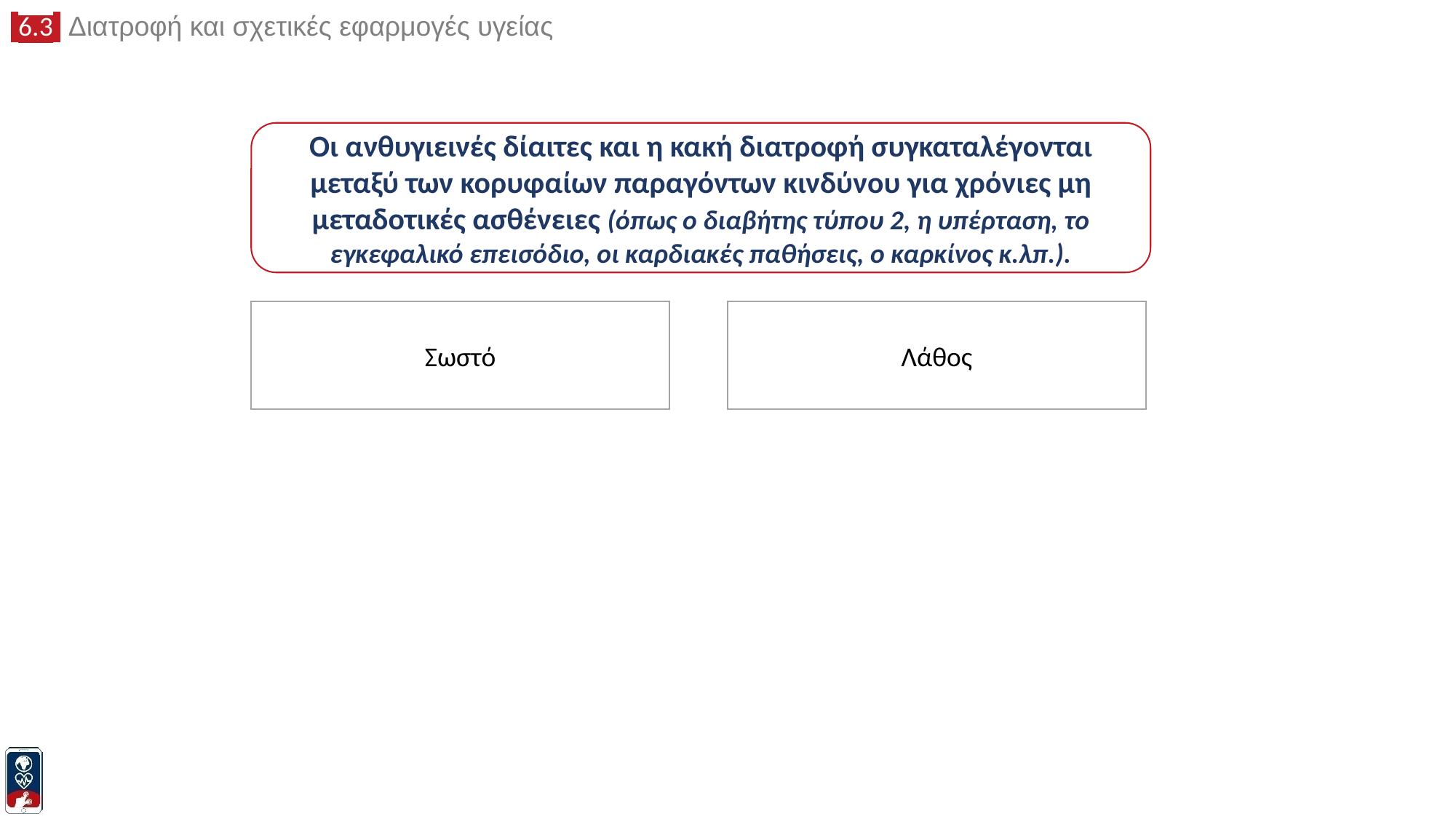

Οι ανθυγιεινές δίαιτες και η κακή διατροφή συγκαταλέγονται μεταξύ των κορυφαίων παραγόντων κινδύνου για χρόνιες μη μεταδοτικές ασθένειες (όπως ο διαβήτης τύπου 2, η υπέρταση, το εγκεφαλικό επεισόδιο, οι καρδιακές παθήσεις, ο καρκίνος κ.λπ.).
Σωστό
Λάθος